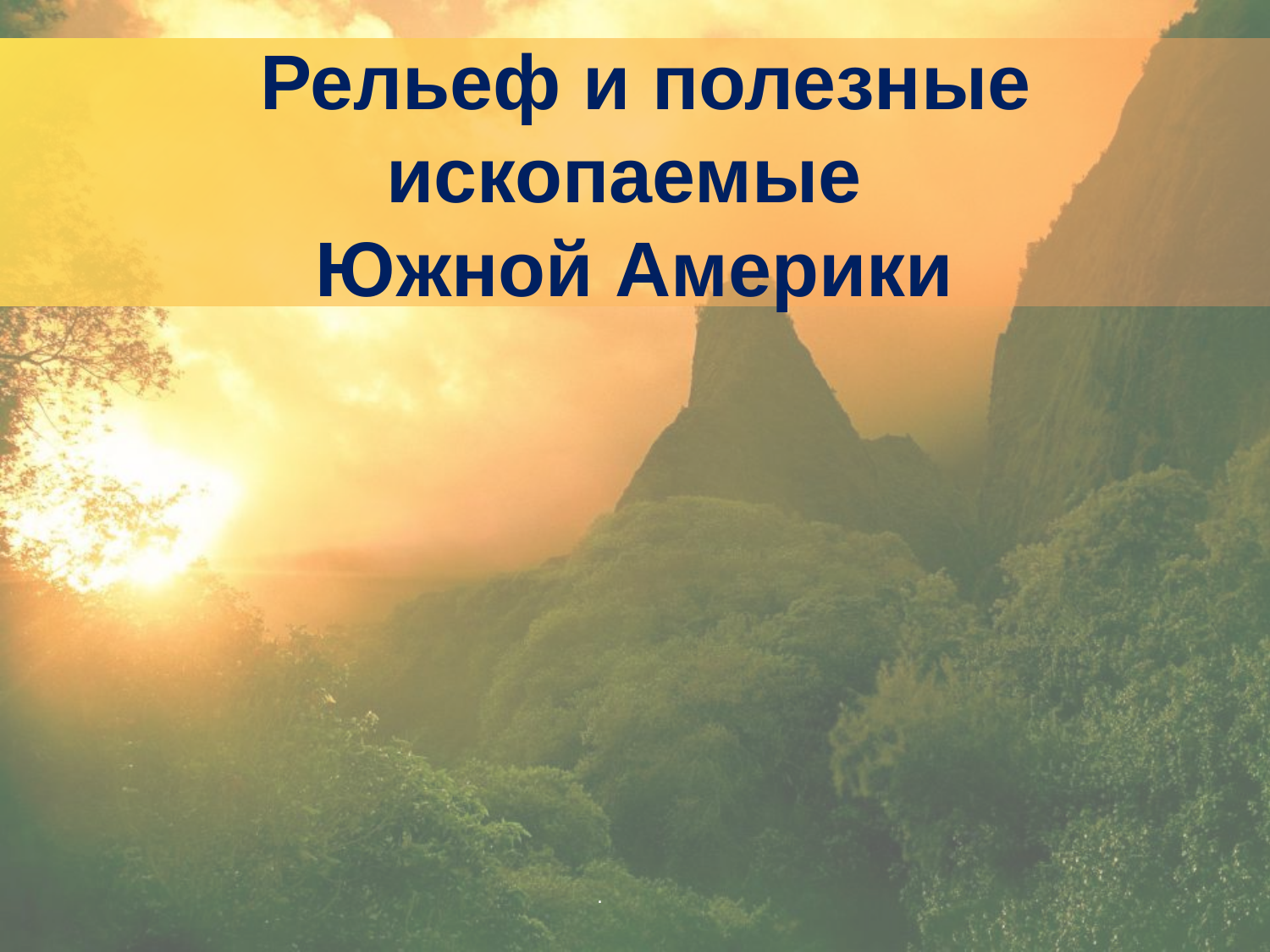

# Рельеф и полезные ископаемые Южной Америки
.